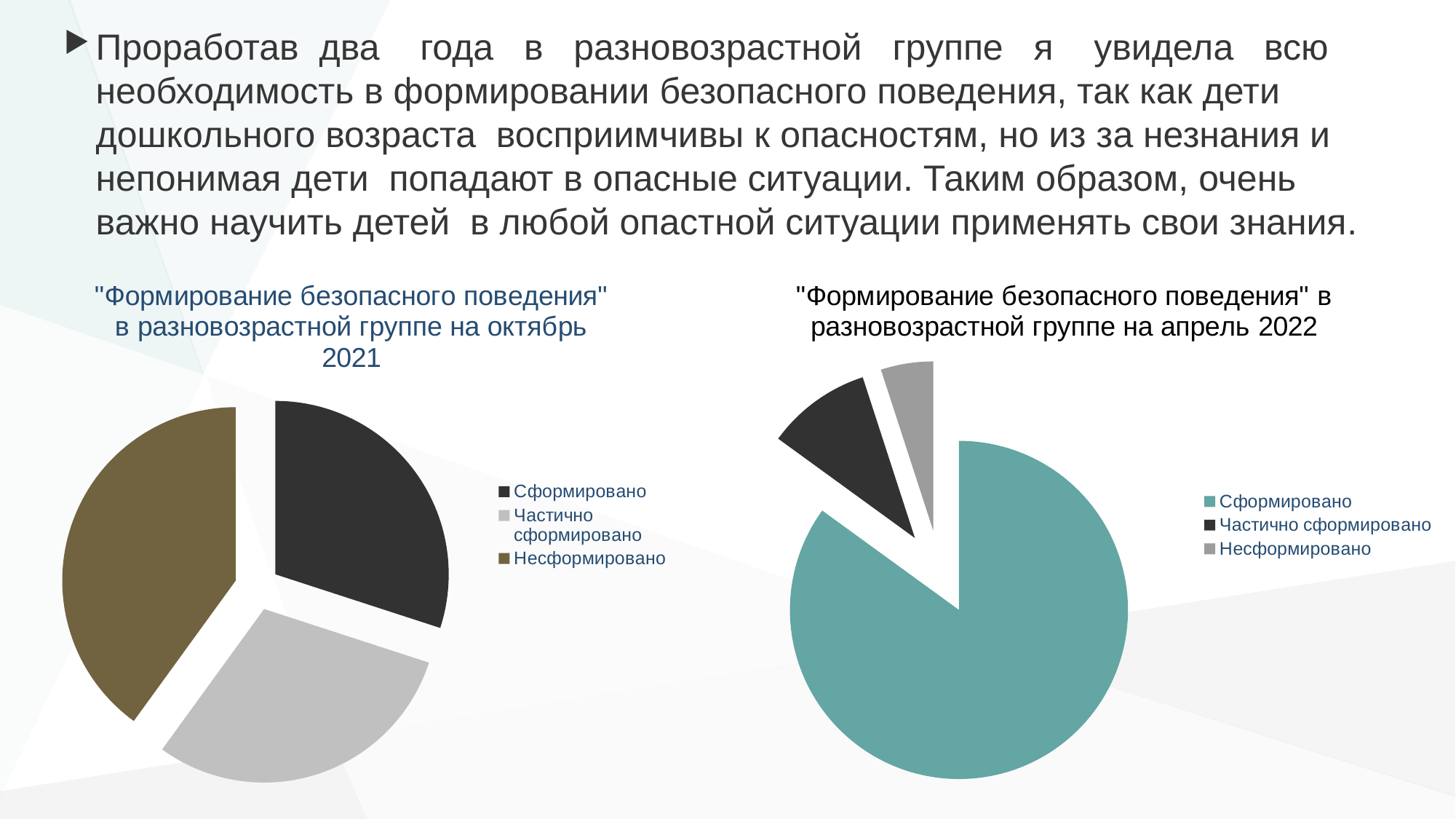

Проработав  два    года   в   разновозрастной   группе   я    увидела   всю   необходимость в формировании безопасного поведения, так как дети         дошкольного возраста  восприимчивы к опасностям, но из за незнания и   непонимая дети  попадают в опасные ситуации. Таким образом, очень       важно научить детей  в любой опастной ситуации применять свои знания.

### Chart: "Формирование безопасного поведения" в разновозрастной группе на октябрь 2021

| Category |  |
|---|---|
| Сформировано | 30.0 |
| Частично сформировано | 30.0 |
| Несформировано | 40.0 |

### Chart: "Формирование безопасного поведения" в разновозрастной группе на апрель 2022

| Category |  |
|---|---|
| Сформировано | 85.0 |
| Частично сформировано | 10.0 |
| Несформировано | 5.0 |